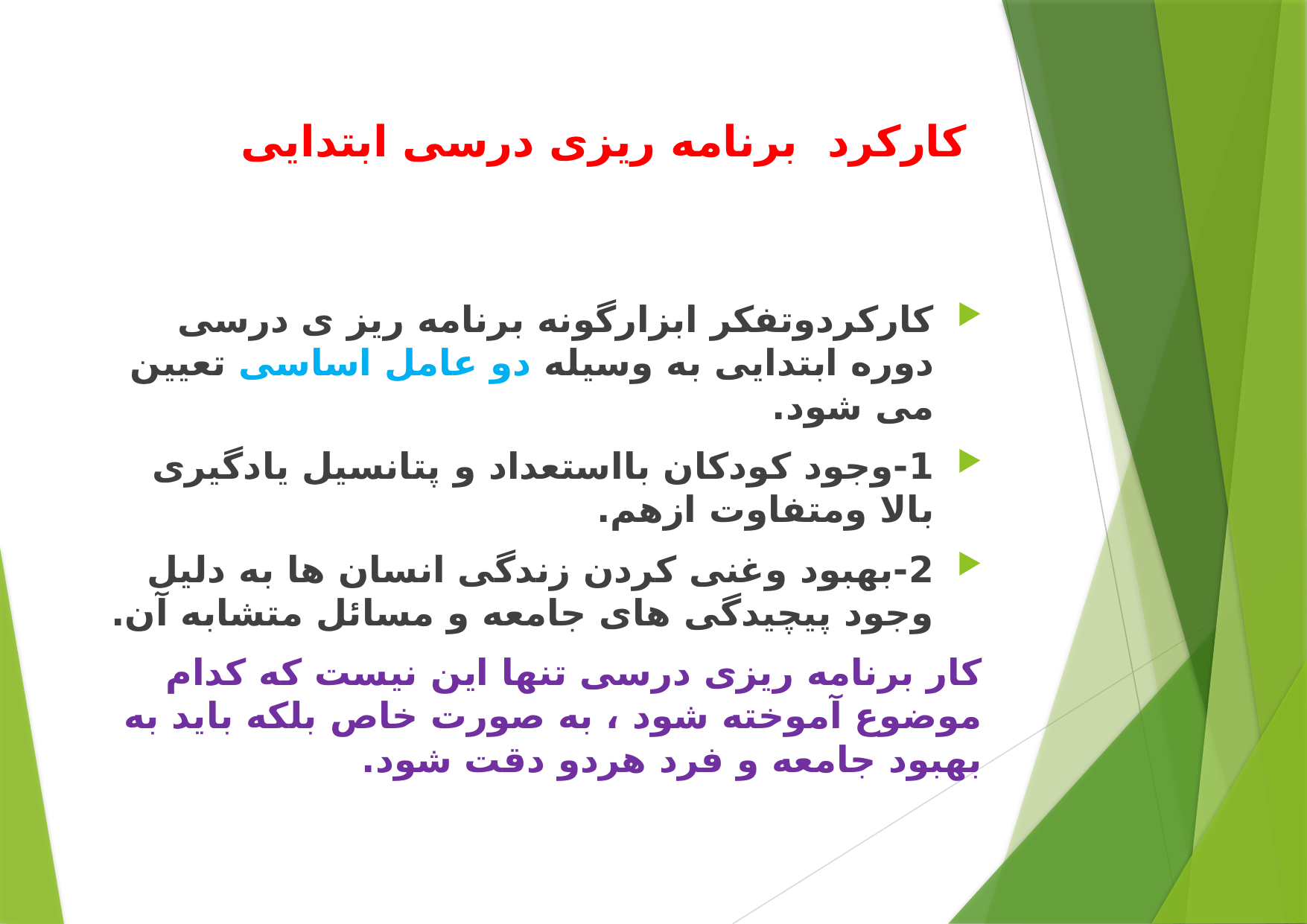

# کارکرد  برنامه ریزی درسی ابتدایی
کارکردوتفکر ابزارگونه برنامه ریز ی درسی دوره ابتدایی به وسیله دو عامل اساسی تعیین می شود.
1-وجود کودکان بااستعداد و پتانسیل یادگیری بالا ومتفاوت ازهم.
2-بهبود وغنی کردن زندگی انسان ها به دلیل وجود پیچیدگی های جامعه و مسائل متشابه آن.
کار برنامه ریزی درسی تنها این نیست که کدام موضوع آموخته شود ، به صورت خاص بلکه باید به بهبود جامعه و فرد هردو دقت شود.